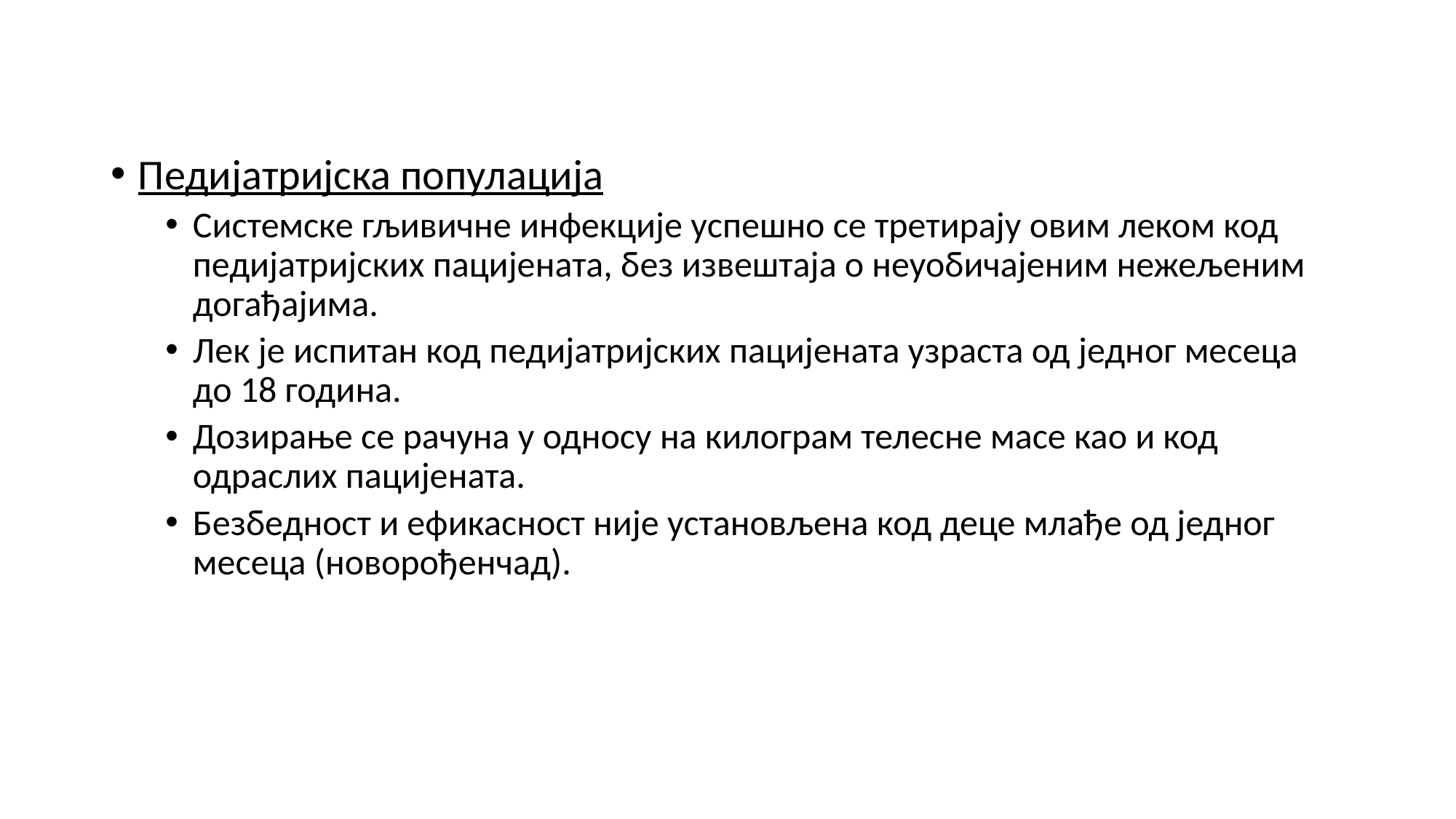

#
Педијатријска популација
Системске гљивичне инфекције успешно се третирају овим леком код педијатријских пацијената, без извештаја о неуобичајеним нежељеним догађајима.
Лек је испитан код педијатријских пацијената узраста од једног месеца до 18 година.
Дозирање се рачуна у односу на килограм телесне масе као и код одраслих пацијената.
Безбедност и ефикасност није установљена код деце млађе од једног месеца (новорођенчад).